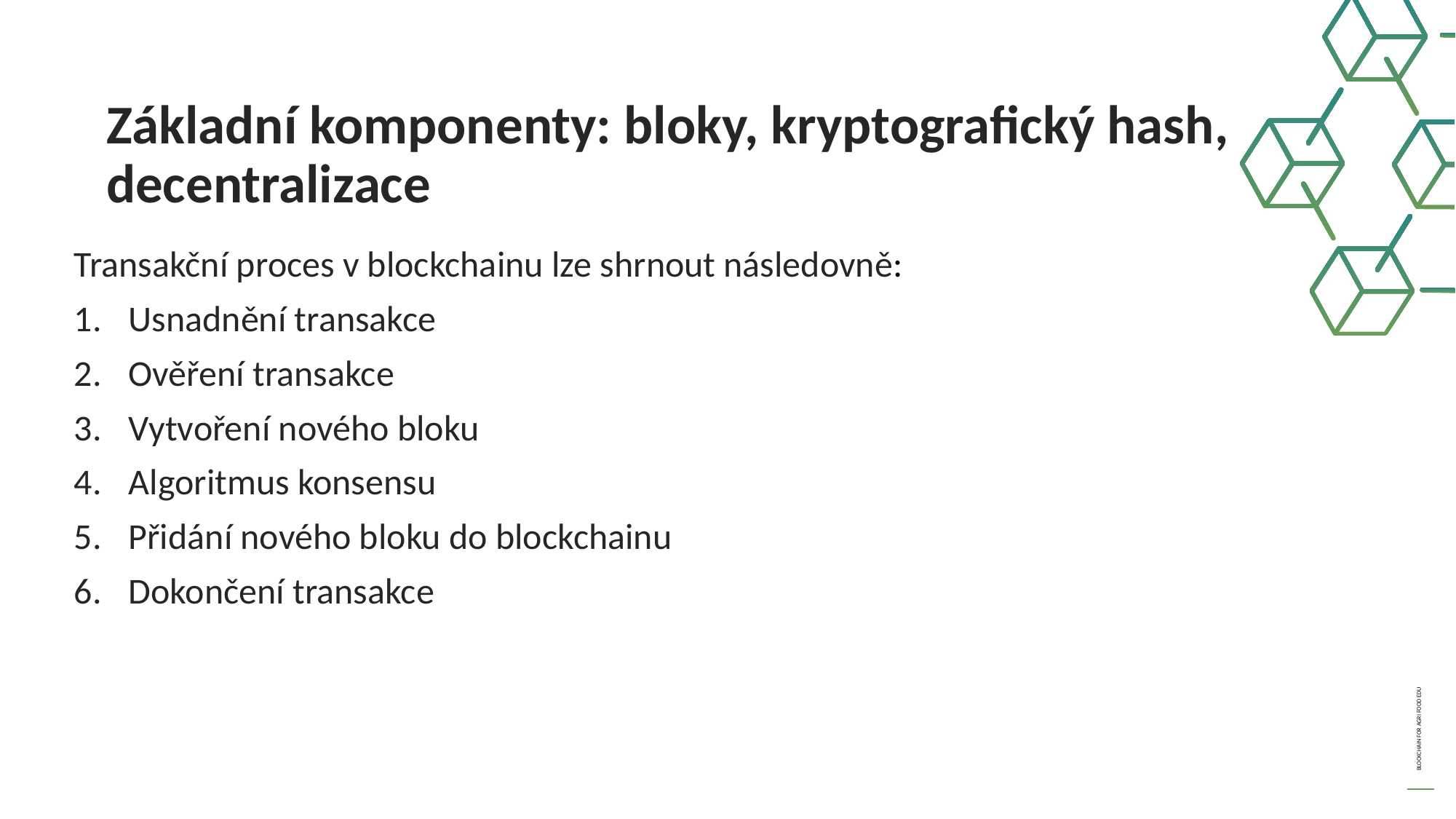

Základní komponenty: bloky, kryptografický hash, decentralizace
Transakční proces v blockchainu lze shrnout následovně:
Usnadnění transakce
Ověření transakce
Vytvoření nového bloku
Algoritmus konsensu
Přidání nového bloku do blockchainu
Dokončení transakce